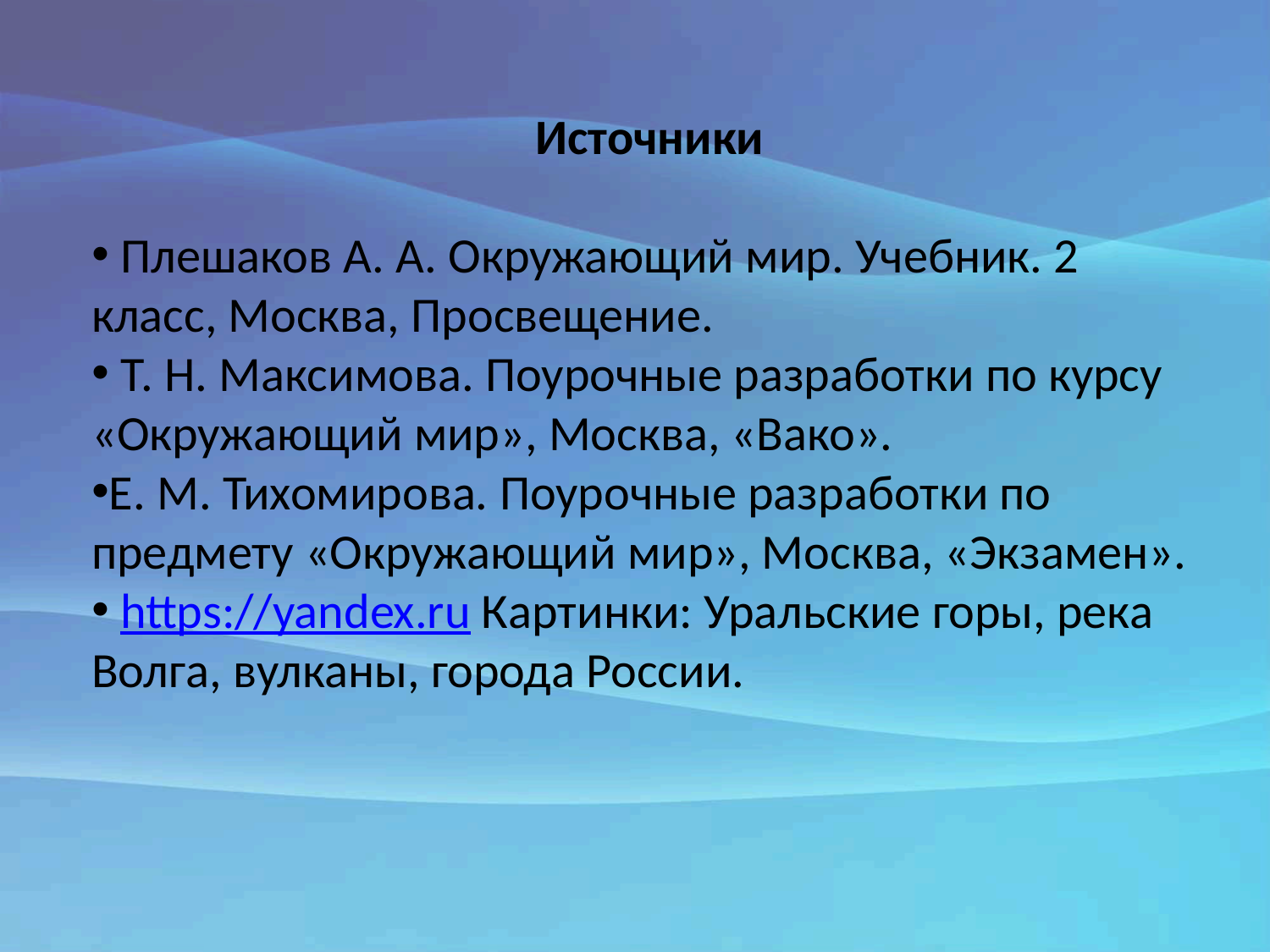

Источники

 Плешаков А. А. Окружающий мир. Учебник. 2 класс, Москва, Просвещение.
 Т. Н. Максимова. Поурочные разработки по курсу «Окружающий мир», Москва, «Вако».
Е. М. Тихомирова. Поурочные разработки по предмету «Окружающий мир», Москва, «Экзамен».
 https://yandex.ru Картинки: Уральские горы, река Волга, вулканы, города России.